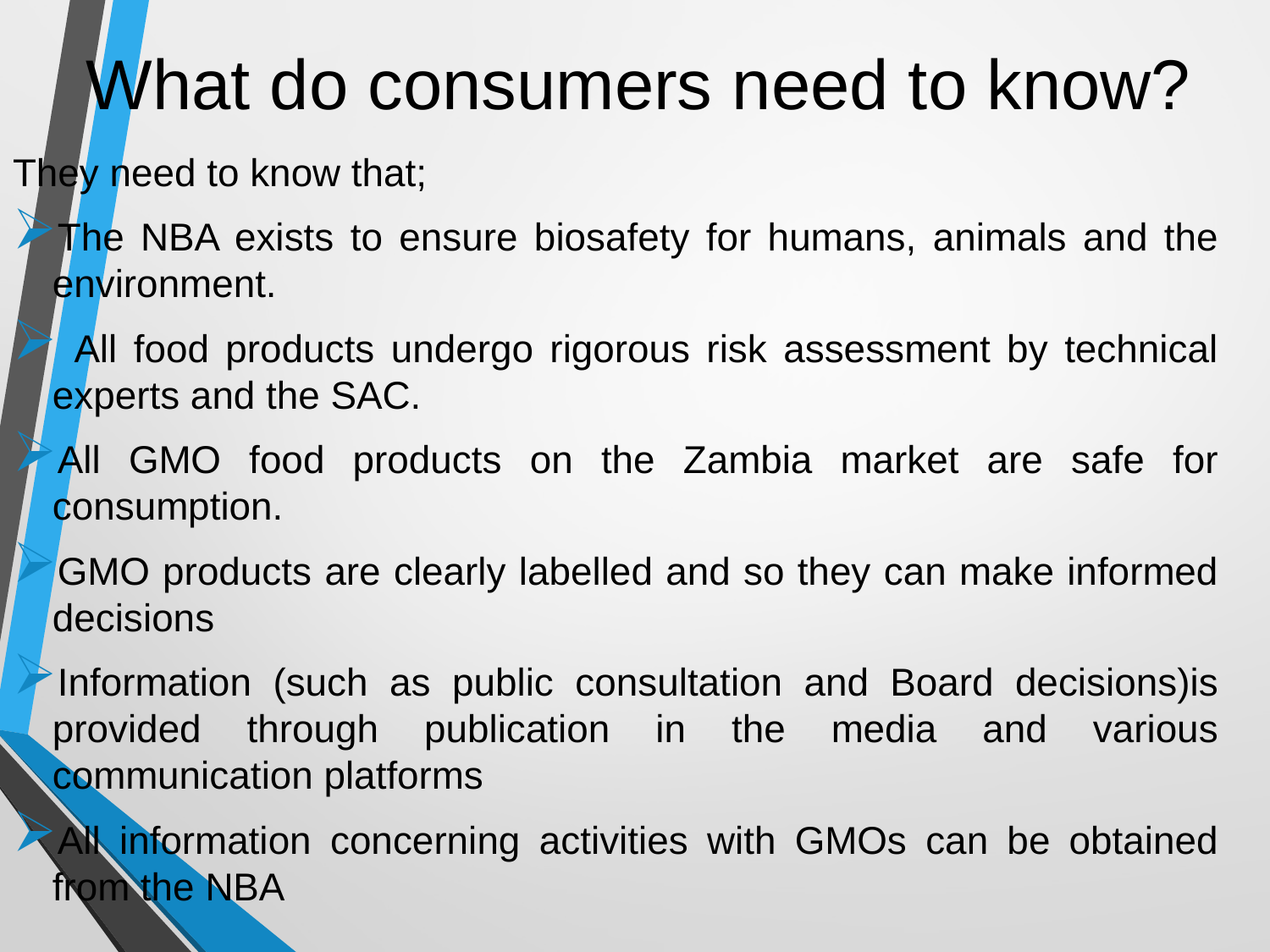

# What do consumers need to know?
They need to know that;
The NBA exists to ensure biosafety for humans, animals and the environment.
 All food products undergo rigorous risk assessment by technical experts and the SAC.
All GMO food products on the Zambia market are safe for consumption.
GMO products are clearly labelled and so they can make informed decisions
Information (such as public consultation and Board decisions)is provided through publication in the media and various communication platforms
All information concerning activities with GMOs can be obtained from the NBA